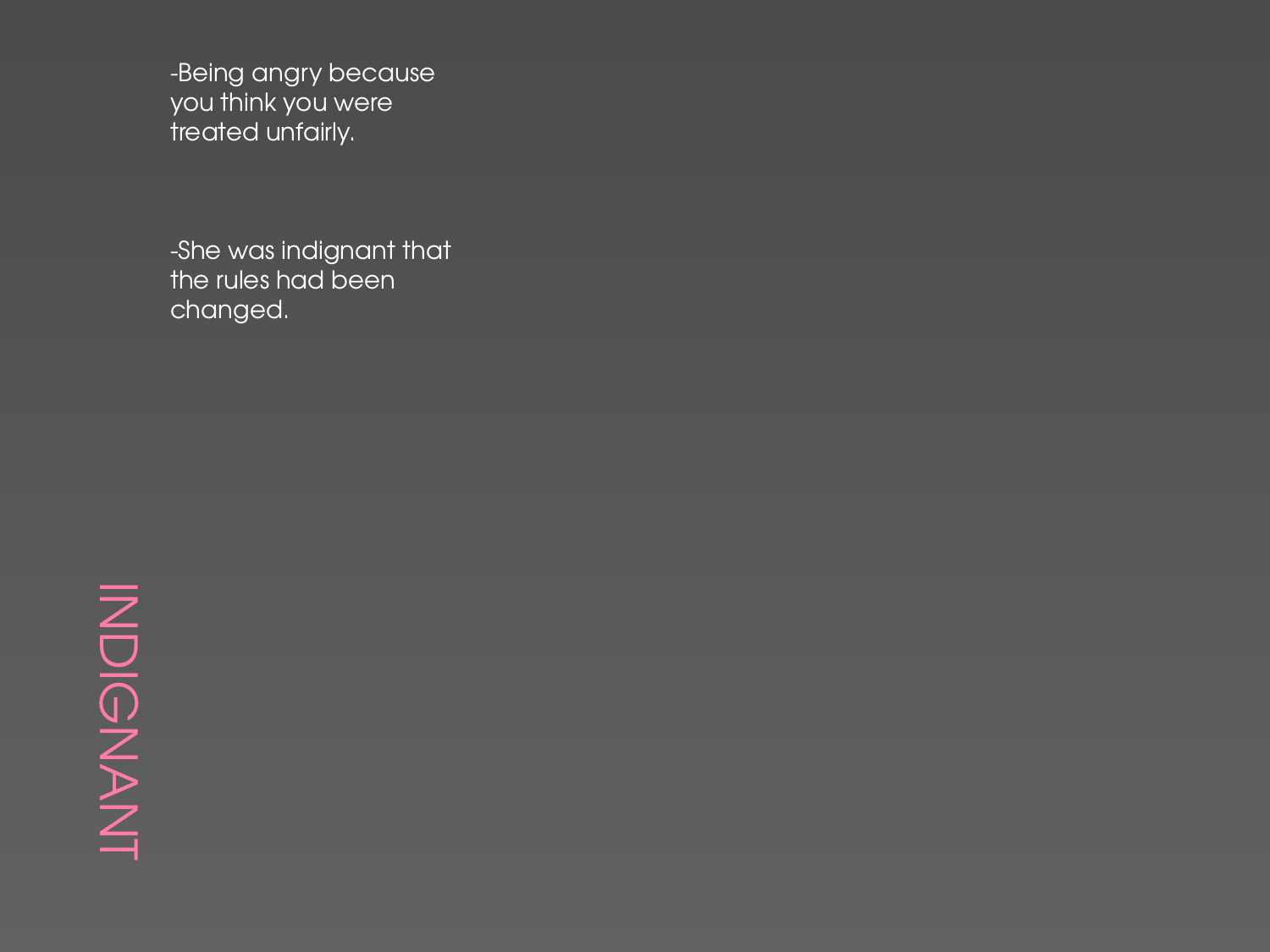

# indignant
-Being angry because you think you were treated unfairly.

-She was indignant that the rules had been changed.